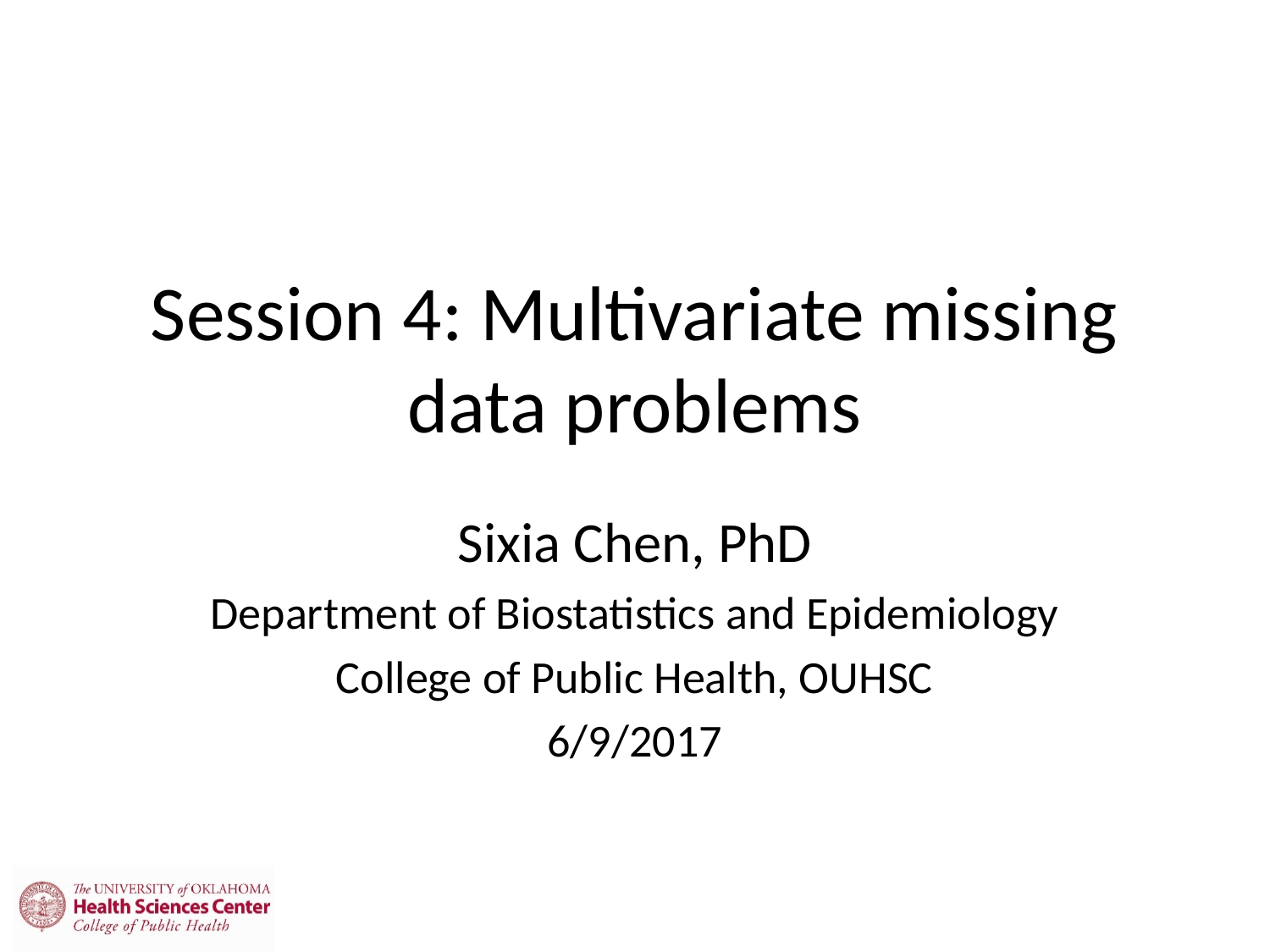

# Session 4: Multivariate missing data problems
Sixia Chen, PhD
Department of Biostatistics and Epidemiology
College of Public Health, OUHSC
6/9/2017